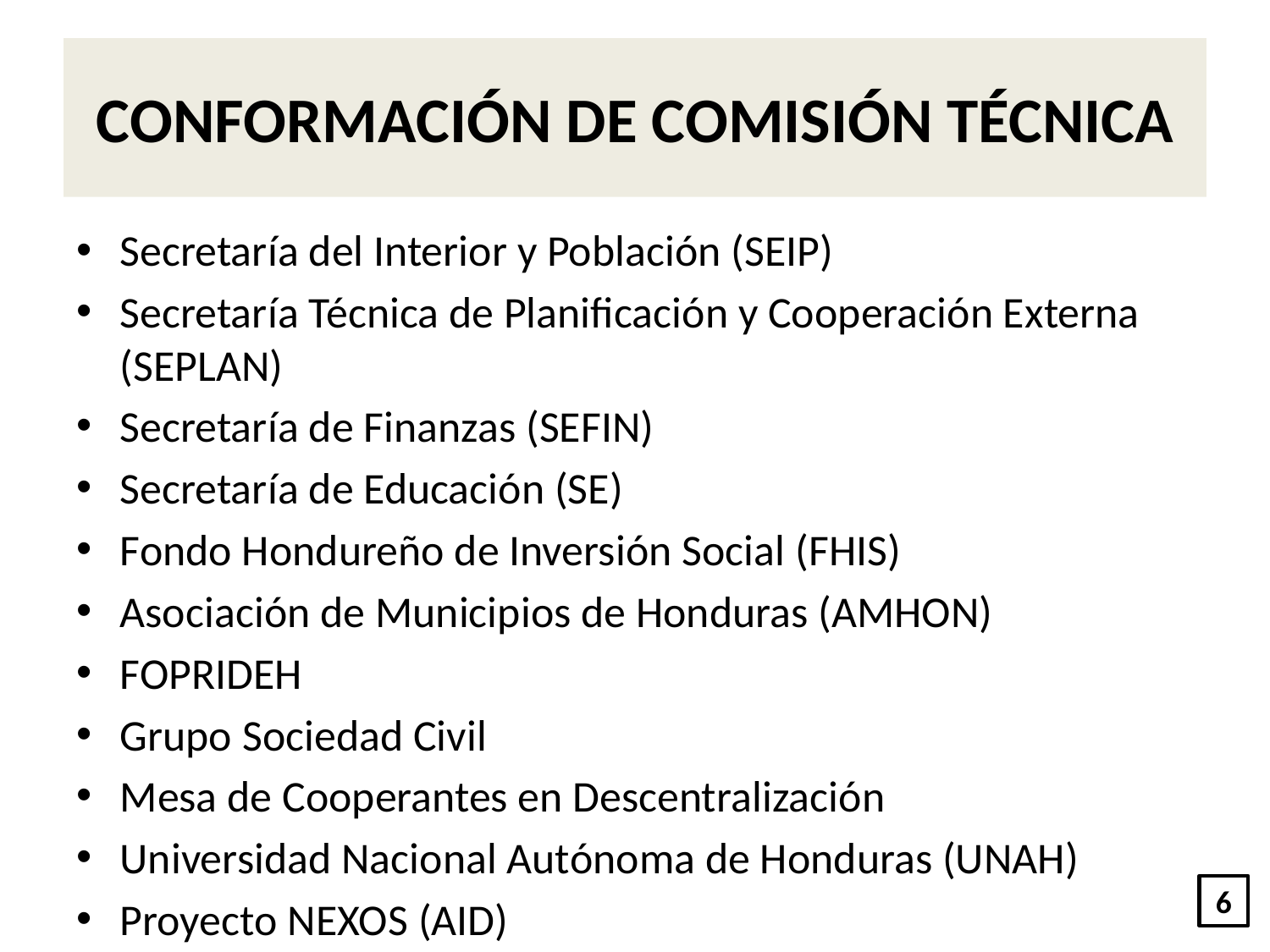

# CONFORMACIÓN DE COMISIÓN TÉCNICA
Secretaría del Interior y Población (SEIP)
Secretaría Técnica de Planificación y Cooperación Externa (SEPLAN)
Secretaría de Finanzas (SEFIN)
Secretaría de Educación (SE)
Fondo Hondureño de Inversión Social (FHIS)
Asociación de Municipios de Honduras (AMHON)
FOPRIDEH
Grupo Sociedad Civil
Mesa de Cooperantes en Descentralización
Universidad Nacional Autónoma de Honduras (UNAH)
Proyecto NEXOS (AID)
6